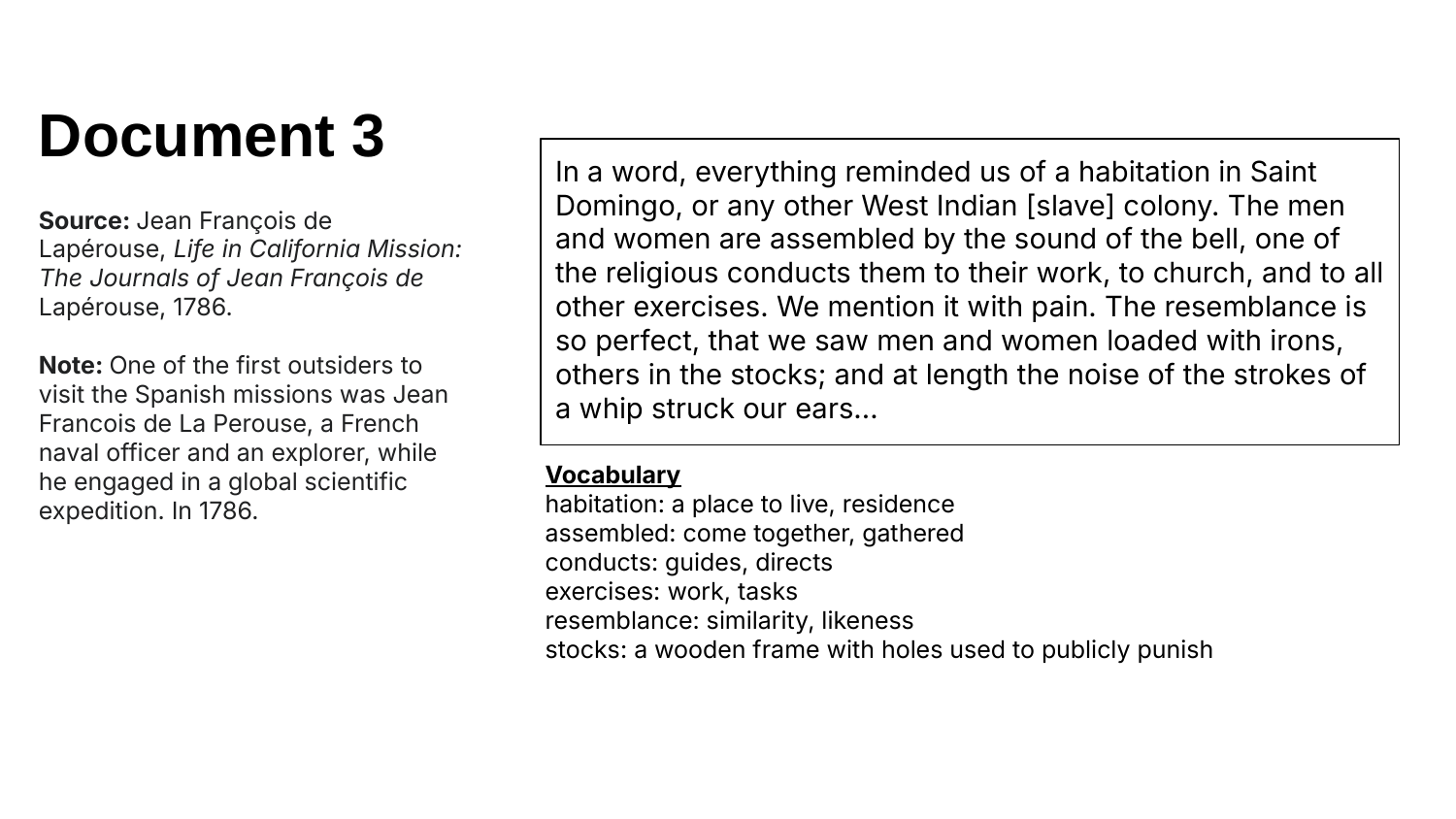

Document 3

Source: Jean François de Lapérouse, Life in California Mission: The Journals of Jean François de Lapérouse, 1786.

Note: One of the first outsiders to visit the Spanish missions was Jean Francois de La Perouse, a French naval officer and an explorer, while he engaged in a global scientific expedition. In 1786.

In a word, everything reminded us of a habitation in Saint Domingo, or any other West Indian [slave] colony. The men and women are assembled by the sound of the bell, one of the religious conducts them to their work, to church, and to all other exercises. We mention it with pain. The resemblance is so perfect, that we saw men and women loaded with irons, others in the stocks; and at length the noise of the strokes of a whip struck our ears...
Vocabulary
habitation: a place to live, residence
assembled: come together, gathered
conducts: guides, directs
exercises: work, tasks
resemblance: similarity, likeness
stocks: a wooden frame with holes used to publicly punish